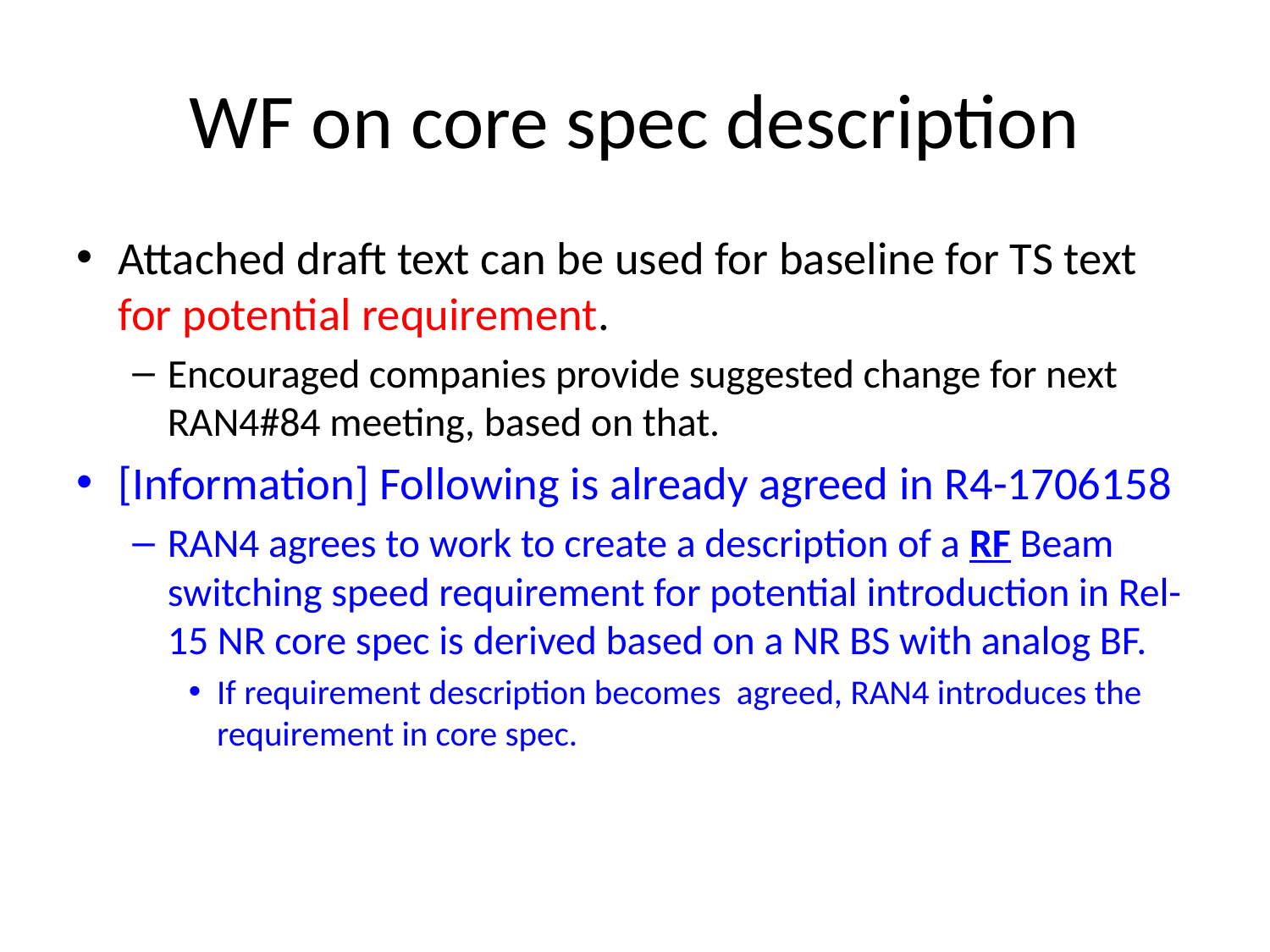

# WF on core spec description
Attached draft text can be used for baseline for TS text for potential requirement.
Encouraged companies provide suggested change for next RAN4#84 meeting, based on that.
[Information] Following is already agreed in R4-1706158
RAN4 agrees to work to create a description of a RF Beam switching speed requirement for potential introduction in Rel-15 NR core spec is derived based on a NR BS with analog BF.
If requirement description becomes  agreed, RAN4 introduces the requirement in core spec.